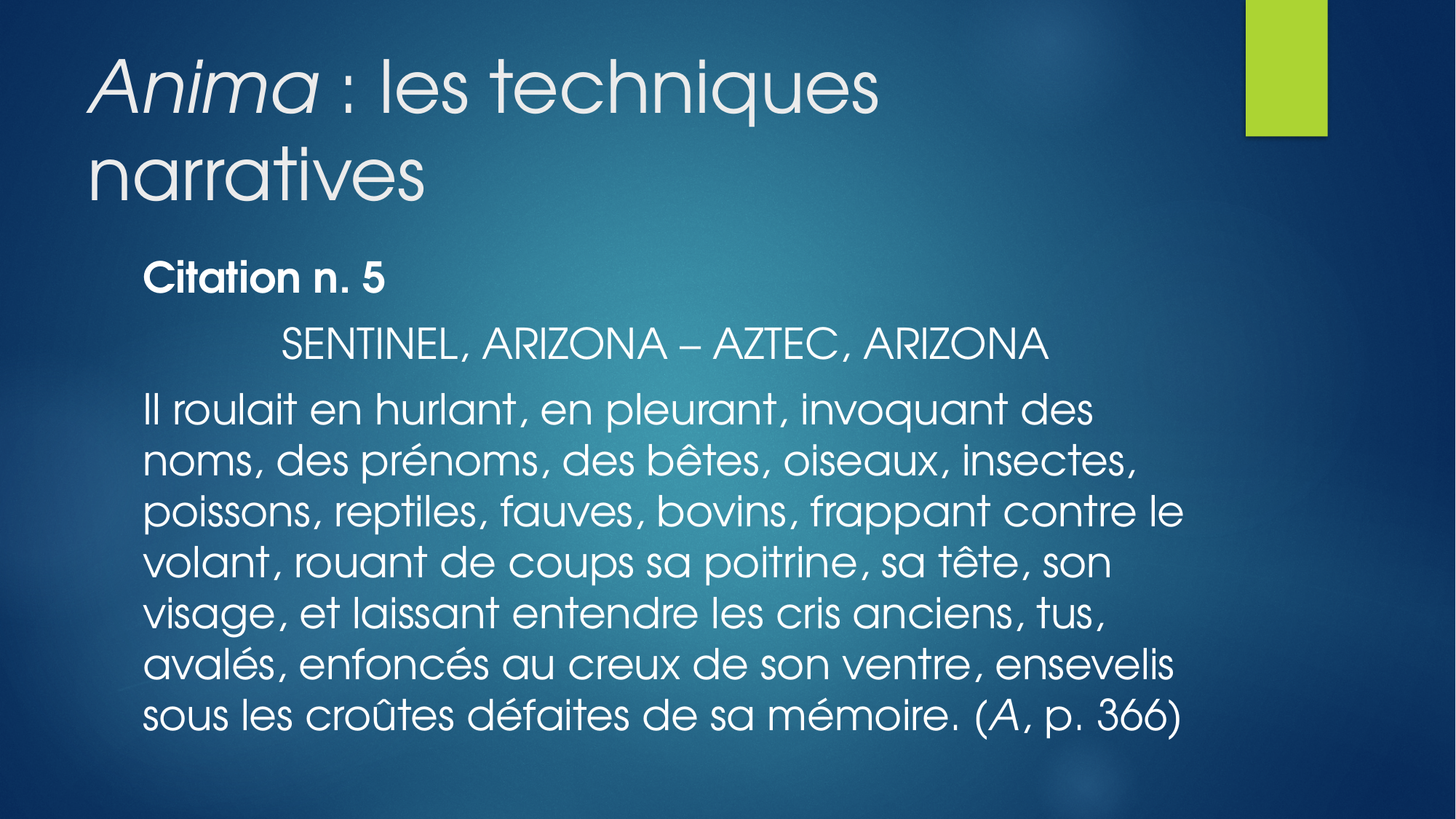

# Anima : les techniques narratives
Citation n. 5
SENTINEL, ARIZONA – AZTEC, ARIZONA
Il roulait en hurlant, en pleurant, invoquant des noms, des prénoms, des bêtes, oiseaux, insectes, poissons, reptiles, fauves, bovins, frappant contre le volant, rouant de coups sa poitrine, sa tête, son visage, et laissant entendre les cris anciens, tus, avalés, enfoncés au creux de son ventre, ensevelis sous les croûtes défaites de sa mémoire. (A, p. 366)